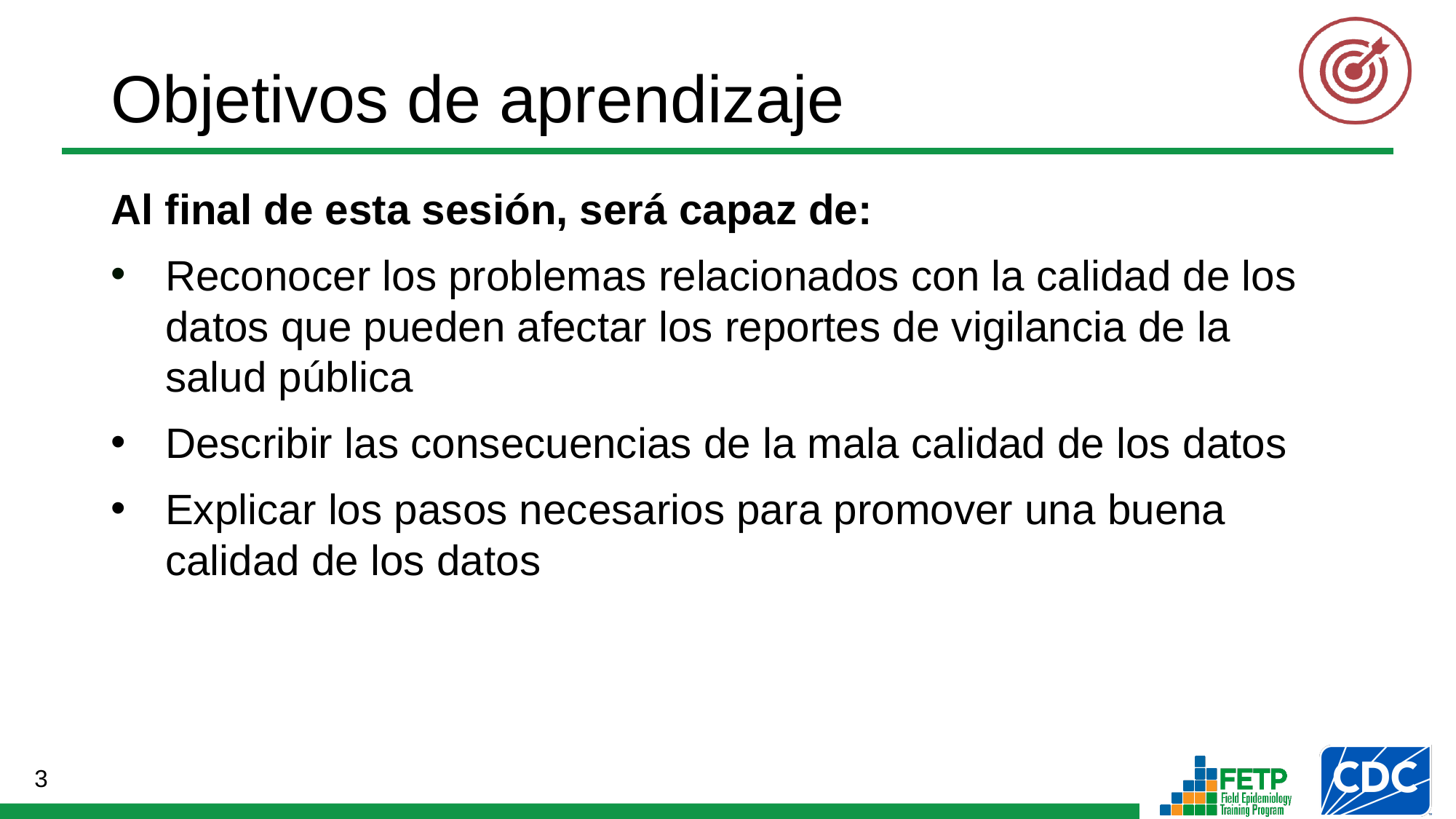

Al final de esta sesión, será capaz de:
Reconocer los problemas relacionados con la calidad de los datos que pueden afectar los reportes de vigilancia de la salud pública
Describir las consecuencias de la mala calidad de los datos
Explicar los pasos necesarios para promover una buena calidad de los datos